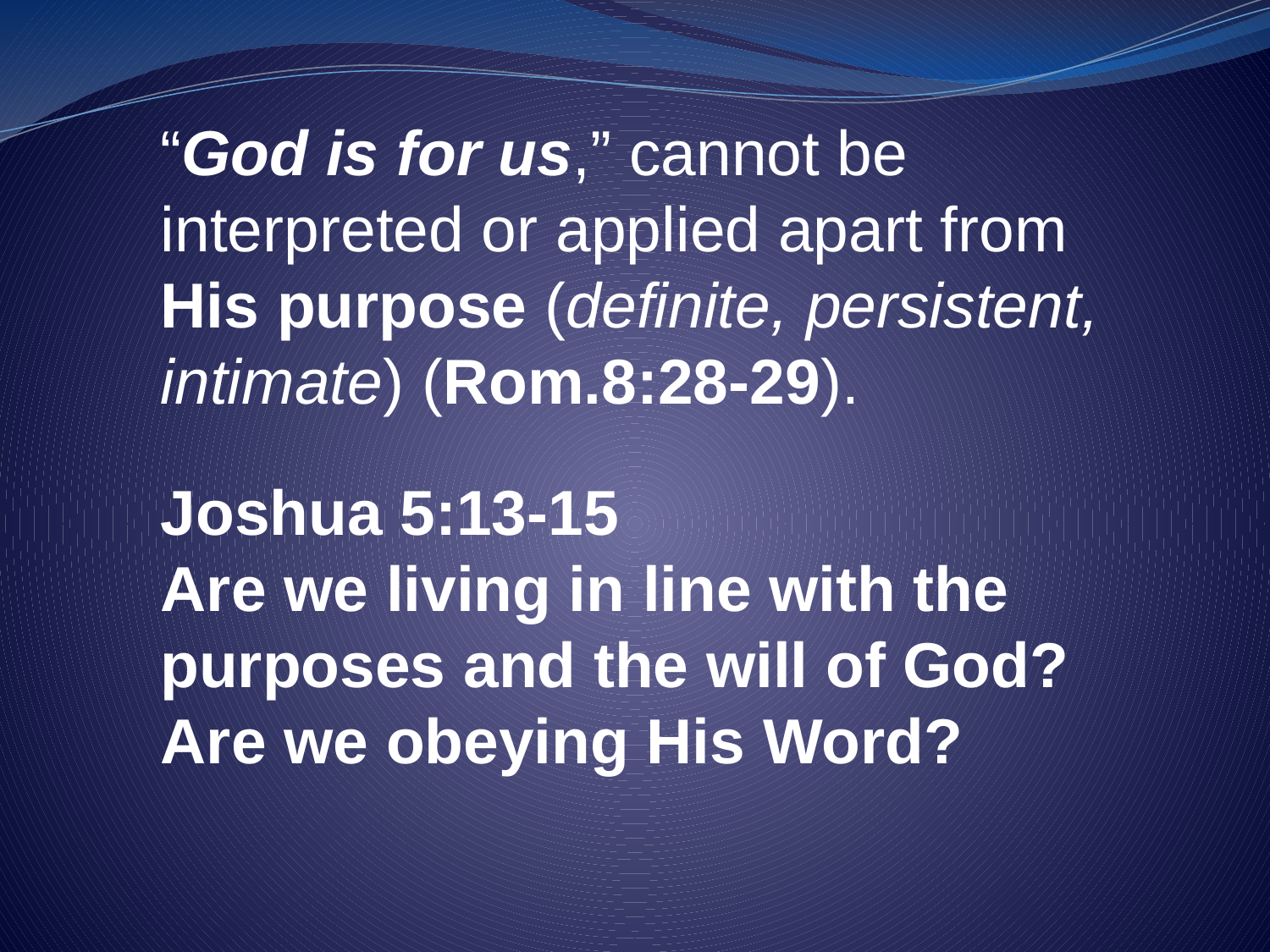

“God is for us,” cannot be interpreted or applied apart from His purpose (definite, persistent, intimate) (Rom.8:28-29).
Joshua 5:13-15
Are we living in line with the purposes and the will of God?  Are we obeying His Word?